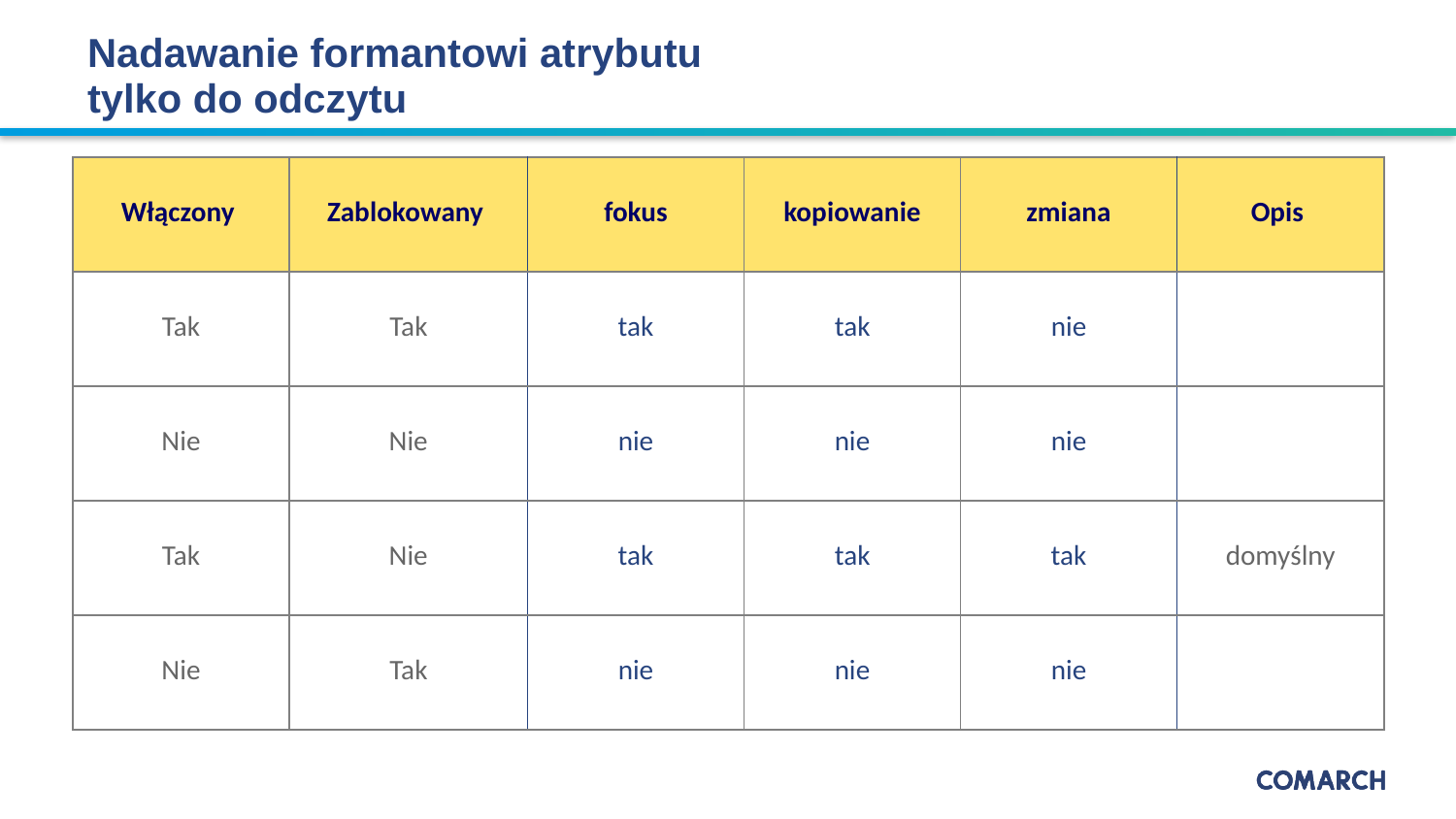

# Nadawanie formantowi atrybutu tylko do odczytu
| Włączony | Zablokowany | fokus | kopiowanie | zmiana | Opis |
| --- | --- | --- | --- | --- | --- |
| Tak | Tak | tak | tak | nie |  |
| Nie | Nie | nie | nie | nie |  |
| Tak | Nie | tak | tak | tak | domyślny |
| Nie | Tak | nie | nie | nie |  |